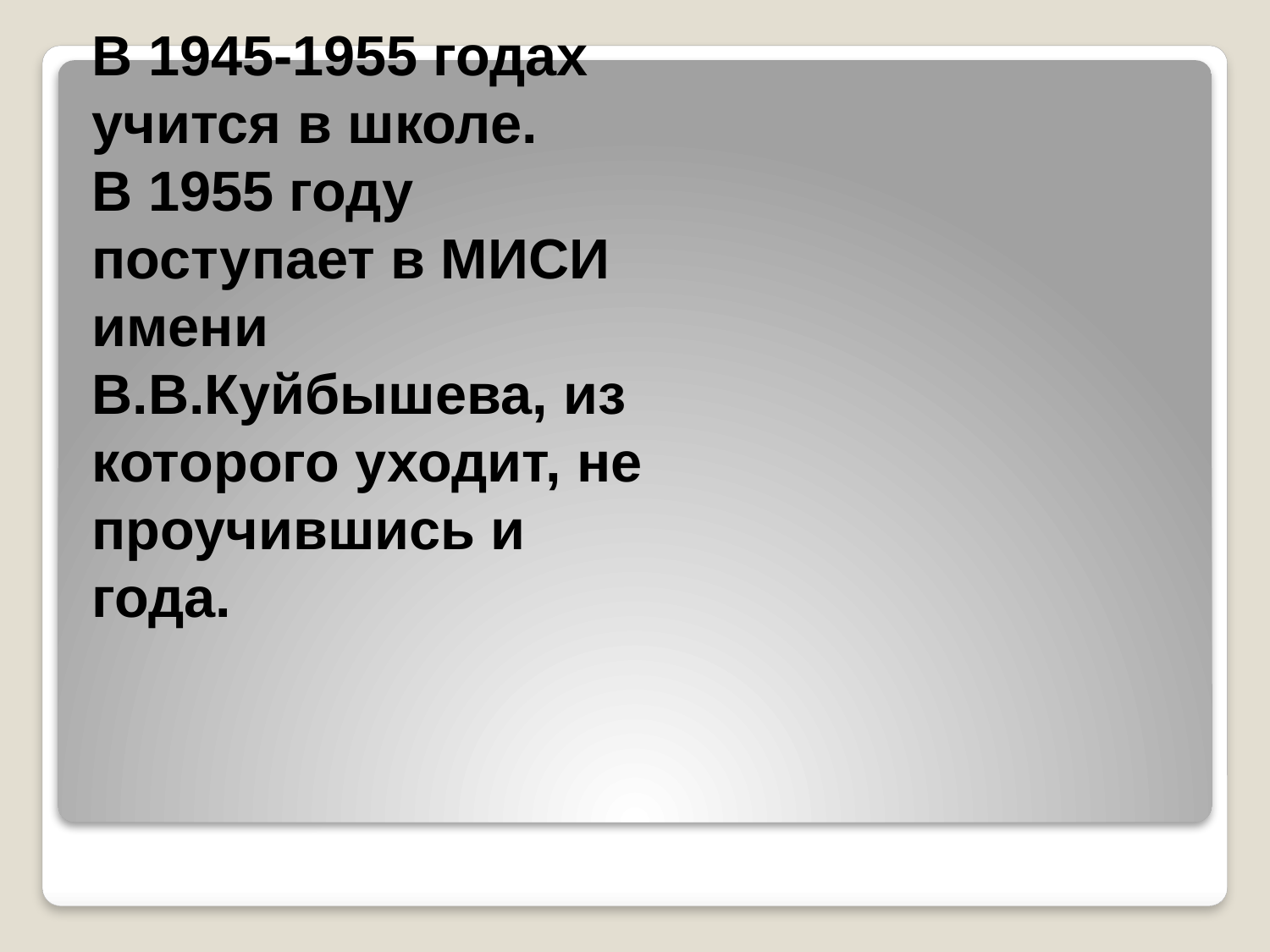

#
В 1945-1955 годах учится в школе.
В 1955 году поступает в МИСИ имени В.В.Куйбышева, из которого уходит, не проучившись и года.